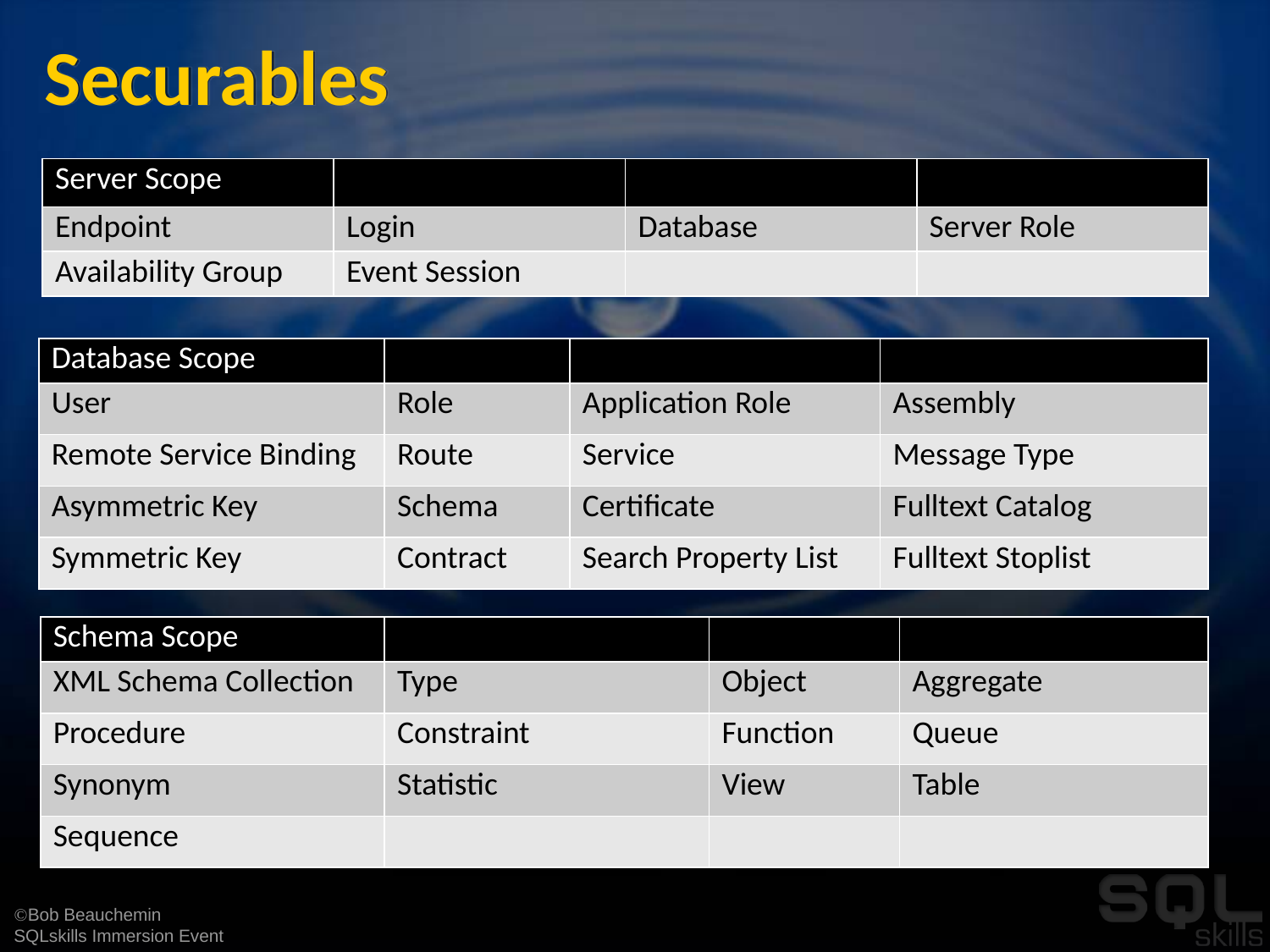

# Securables
| Server Scope |  |  |  |
| --- | --- | --- | --- |
| Endpoint | Login | Database | Server Role |
| Availability Group | Event Session |  |  |
| Database Scope |  |  |  |
| --- | --- | --- | --- |
| User | Role | Application Role | Assembly |
| Remote Service Binding | Route | Service | Message Type |
| Asymmetric Key | Schema | Certificate | Fulltext Catalog |
| Symmetric Key | Contract | Search Property List | Fulltext Stoplist |
| Schema Scope |  |  |  |
| --- | --- | --- | --- |
| XML Schema Collection | Type | Object | Aggregate |
| Procedure | Constraint | Function | Queue |
| Synonym | Statistic | View | Table |
| Sequence |  |  |  |